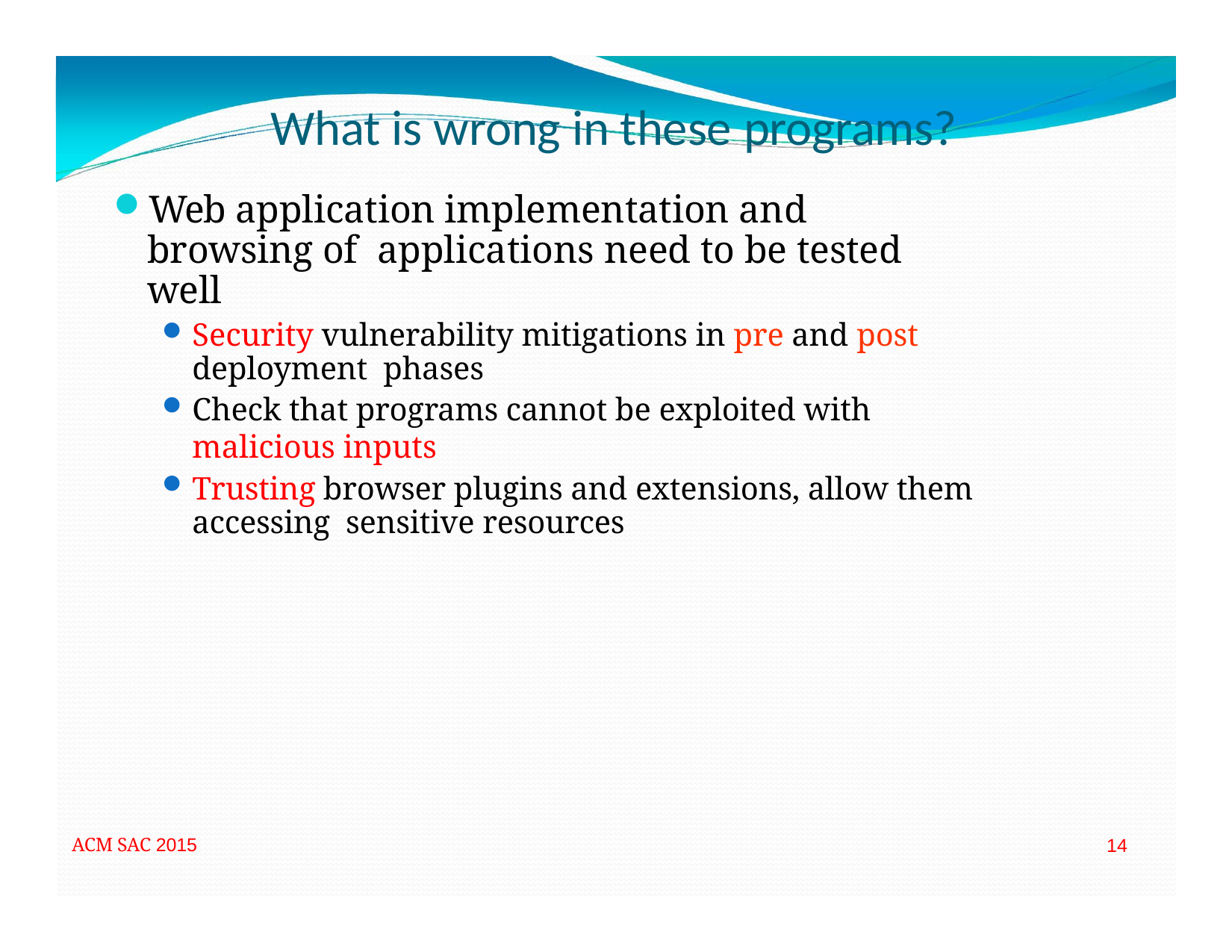

# What is wrong in these programs?
Web application implementation and browsing of  applications need to be tested well
Security vulnerability mitigations in pre and post deployment  phases
Check that programs cannot be exploited with malicious inputs
Trusting browser plugins and extensions, allow them accessing  sensitive resources
ACM SAC 2015
14